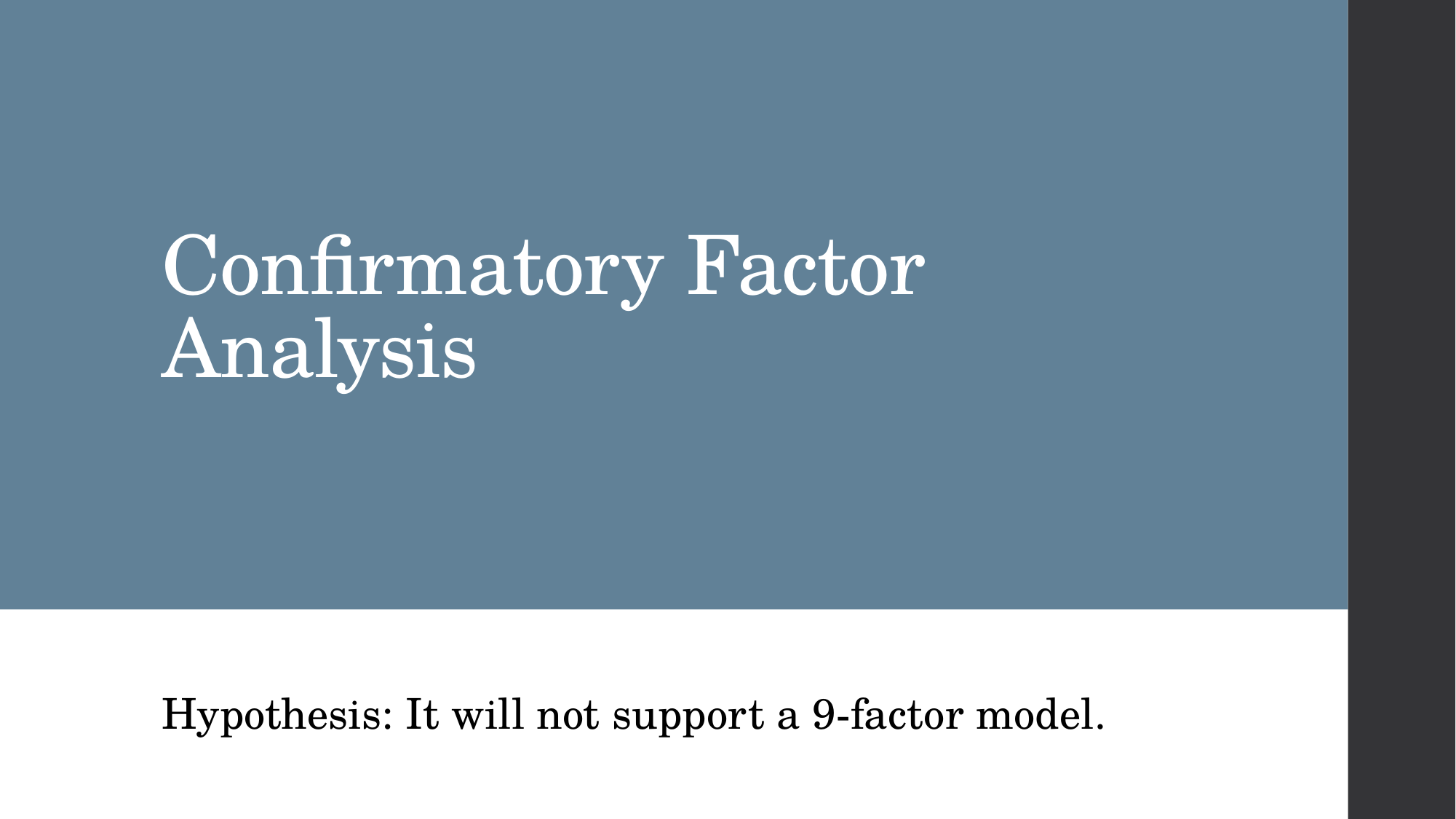

# Confirmatory Factor Analysis

Hypothesis: It will not support a 9-factor model.